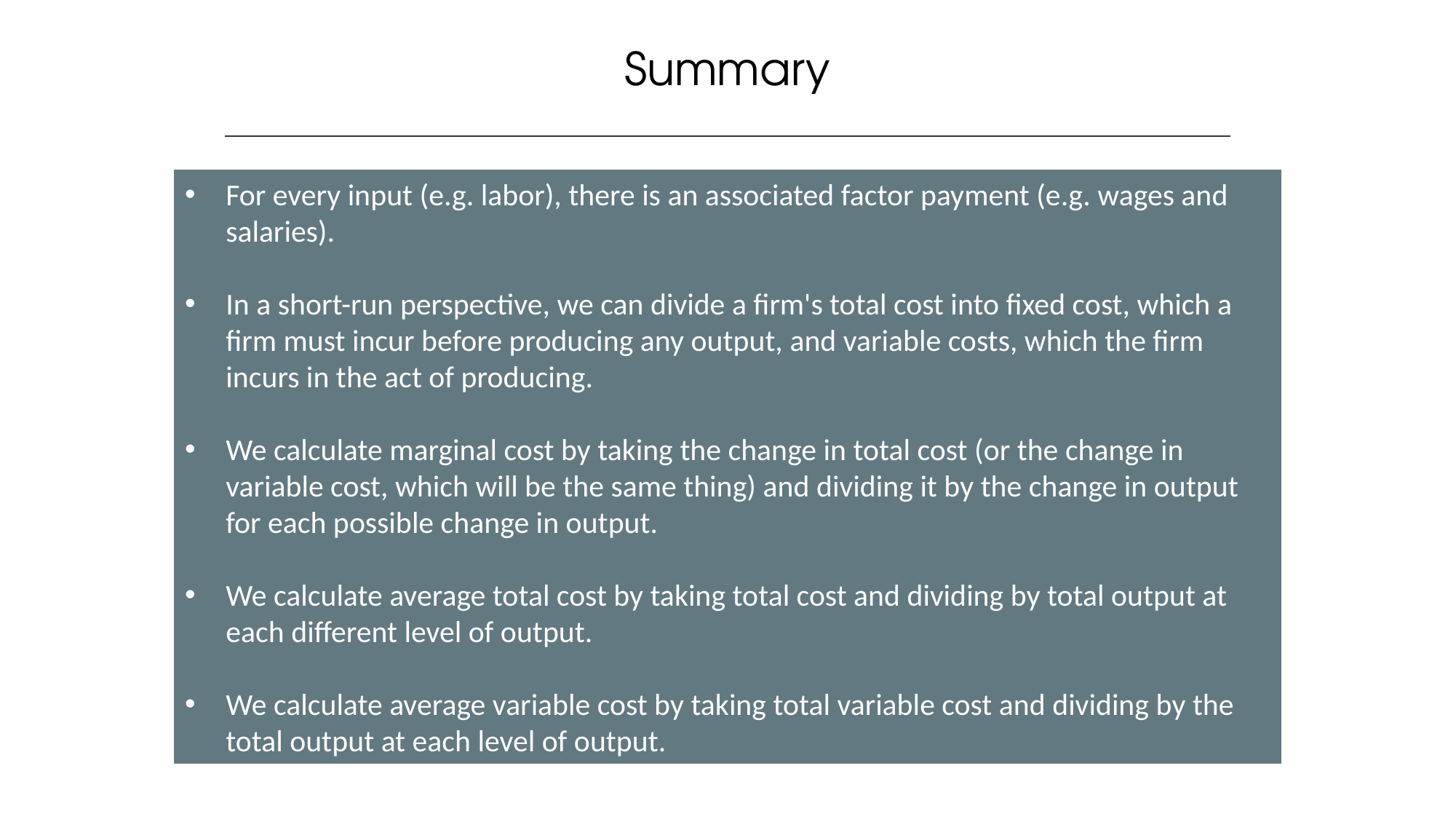

Summary
HAWKES LEARNING
For every input (e.g. labor), there is an associated factor payment (e.g. wages and salaries).

In a short-run perspective, we can divide a firm's total cost into fixed cost, which a firm must incur before producing any output, and variable costs, which the firm incurs in the act of producing.

We calculate marginal cost by taking the change in total cost (or the change in variable cost, which will be the same thing) and dividing it by the change in output for each possible change in output.

We calculate average total cost by taking total cost and dividing by total output at each different level of output.

We calculate average variable cost by taking total variable cost and dividing by the total output at each level of output.